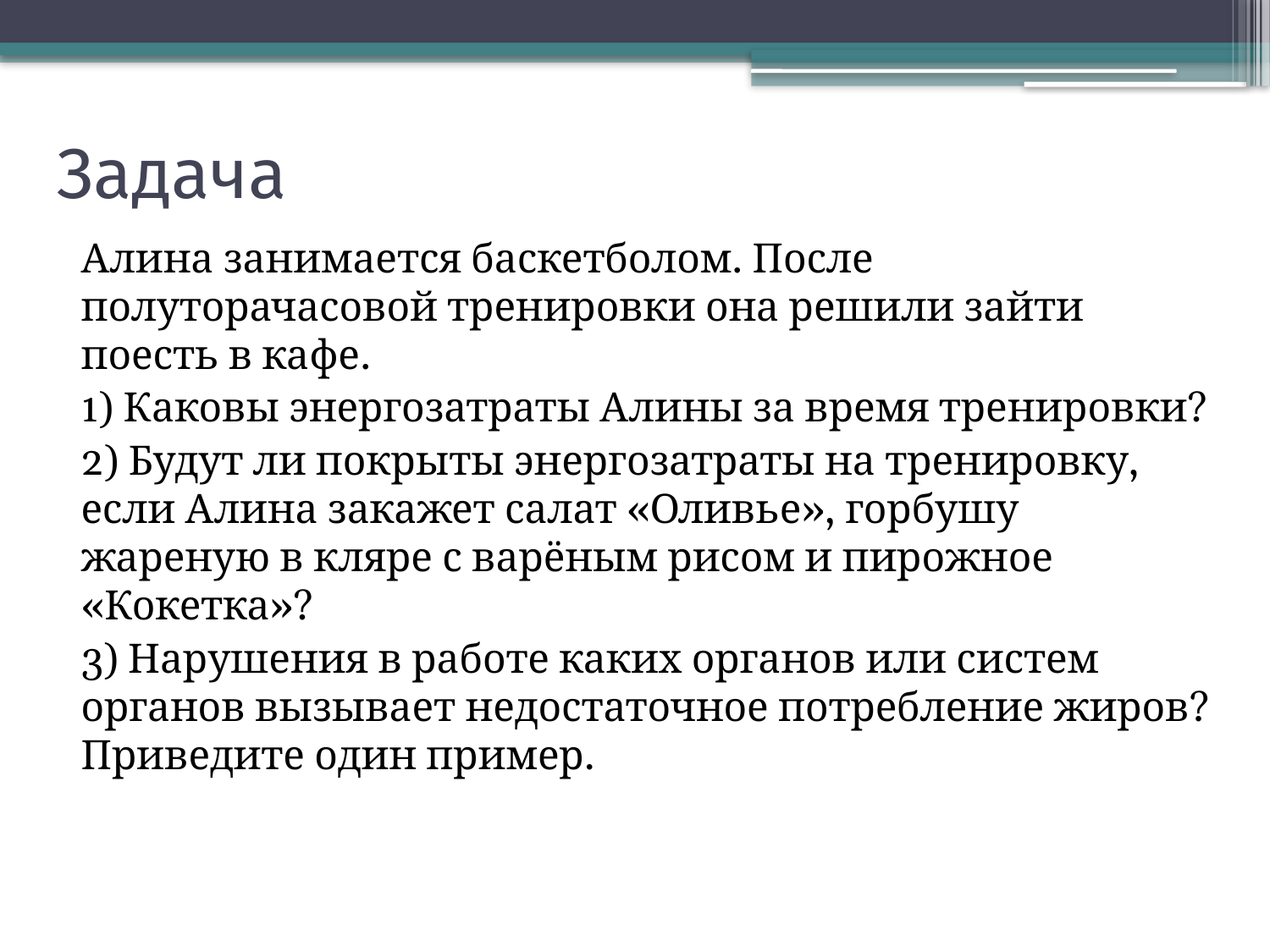

# Задача
Алина занимается баскетболом. После полуторачасовой тренировки она решили зайти поесть в кафе.
1) Каковы энергозатраты Алины за время тренировки?
2) Будут ли покрыты энергозатраты на тренировку, если Алина закажет салат «Оливье», горбушу жареную в кляре с варёным рисом и пирожное «Кокетка»?
3) Нарушения в работе каких органов или систем органов вызывает недостаточное потребление жиров? Приведите один пример.